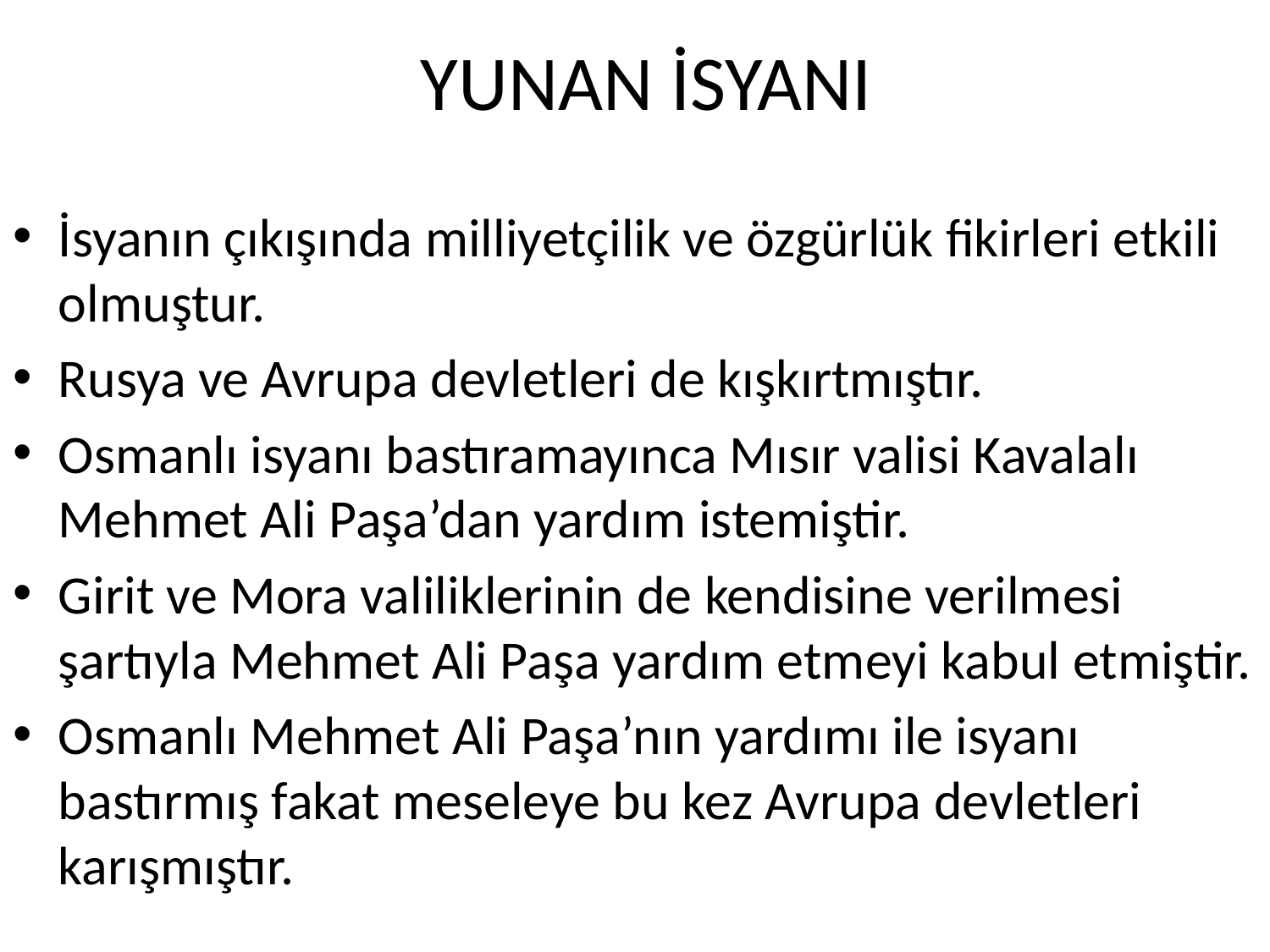

# YUNAN İSYANI
İsyanın çıkışında milliyetçilik ve özgürlük fikirleri etkili olmuştur.
Rusya ve Avrupa devletleri de kışkırtmıştır.
Osmanlı isyanı bastıramayınca Mısır valisi Kavalalı Mehmet Ali Paşa’dan yardım istemiştir.
Girit ve Mora valiliklerinin de kendisine verilmesi şartıyla Mehmet Ali Paşa yardım etmeyi kabul etmiştir.
Osmanlı Mehmet Ali Paşa’nın yardımı ile isyanı bastırmış fakat meseleye bu kez Avrupa devletleri karışmıştır.